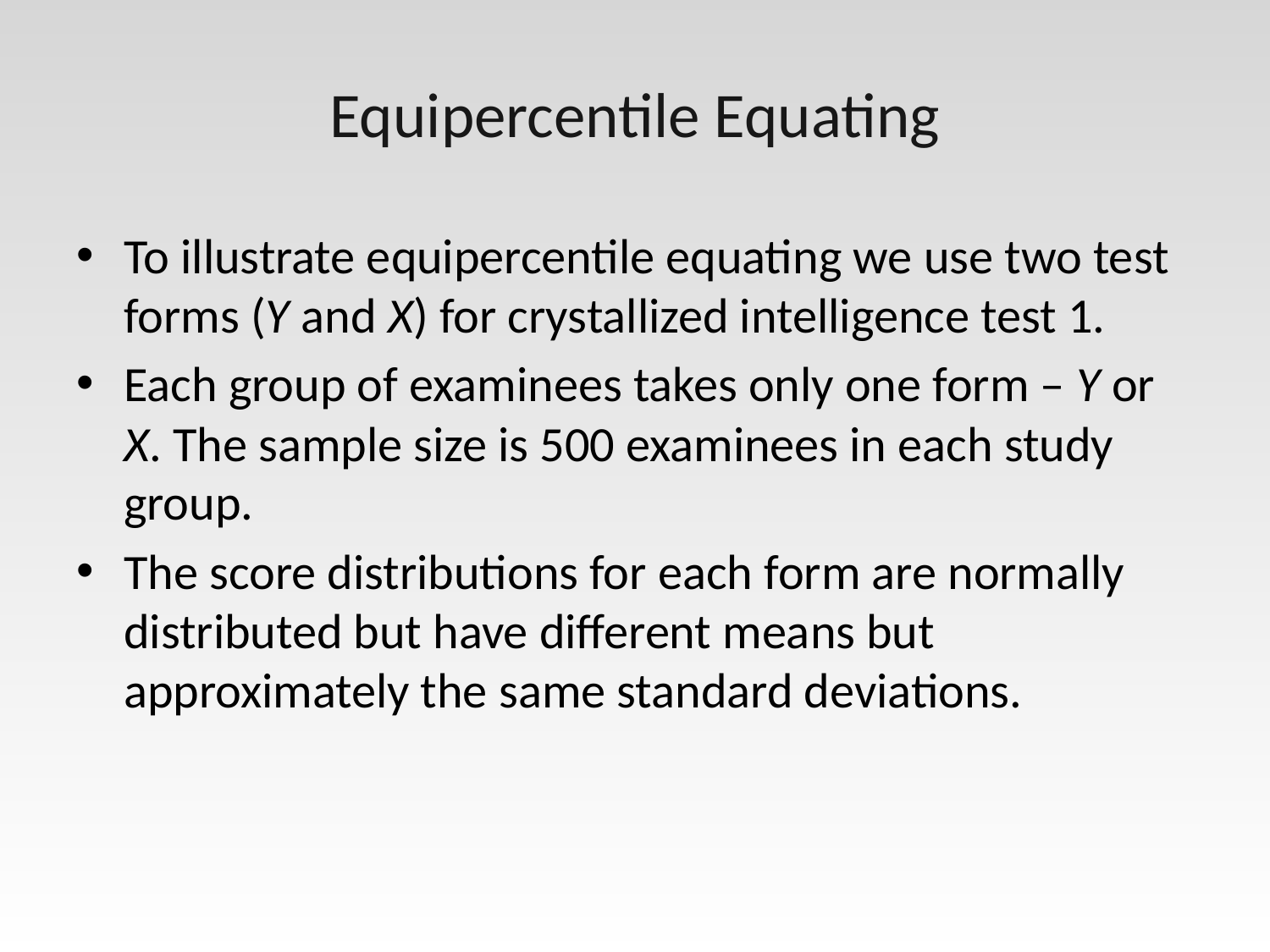

# Equipercentile Equating

To illustrate equipercentile equating we use two test forms (Y and X) for crystallized intelligence test 1.
Each group of examinees takes only one form – Y or X. The sample size is 500 examinees in each study group.
The score distributions for each form are normally distributed but have different means but approximately the same standard deviations.